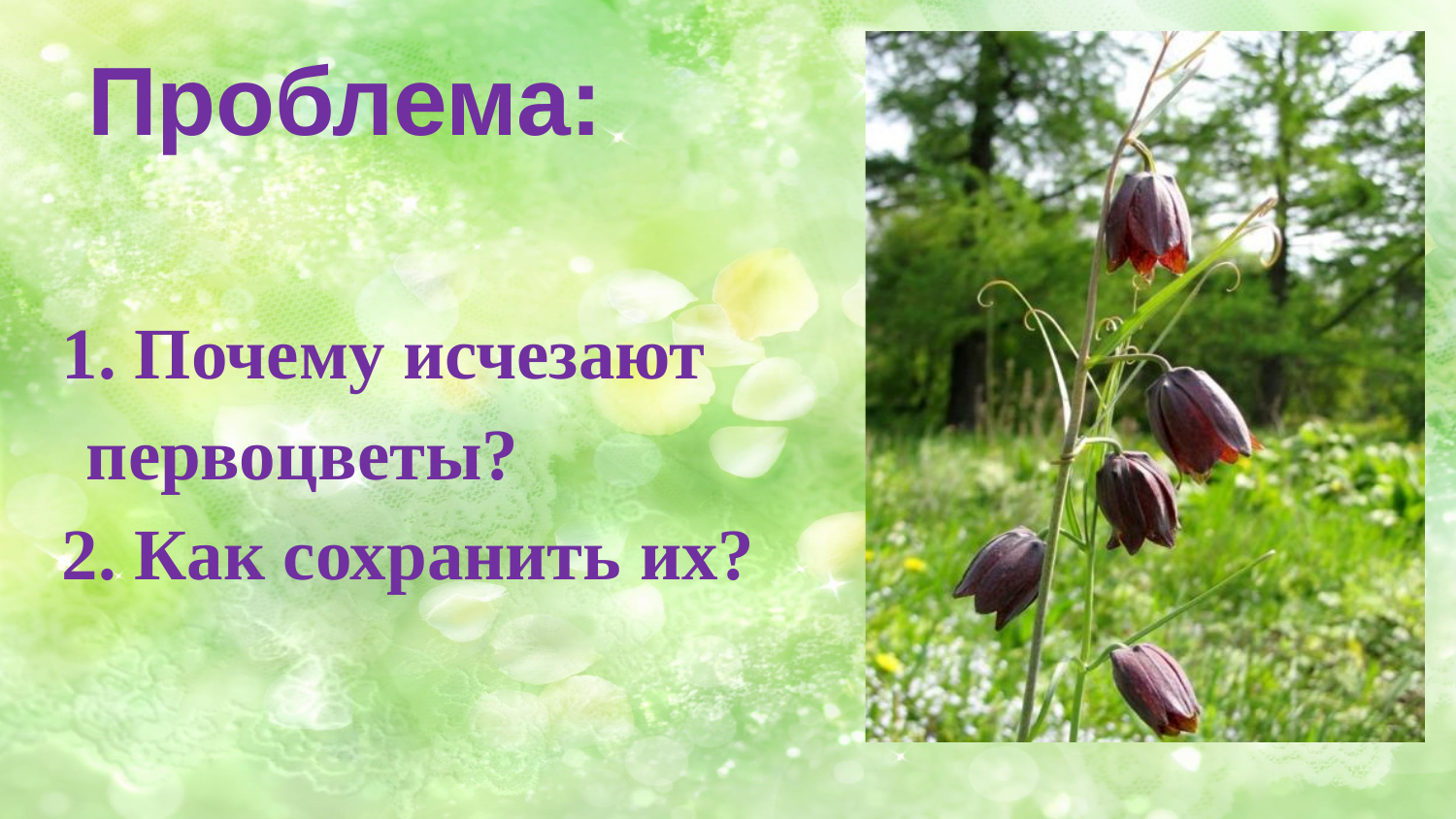

# Проблема:

1. Почему исчезают первоцветы?
2. Как сохранить их?